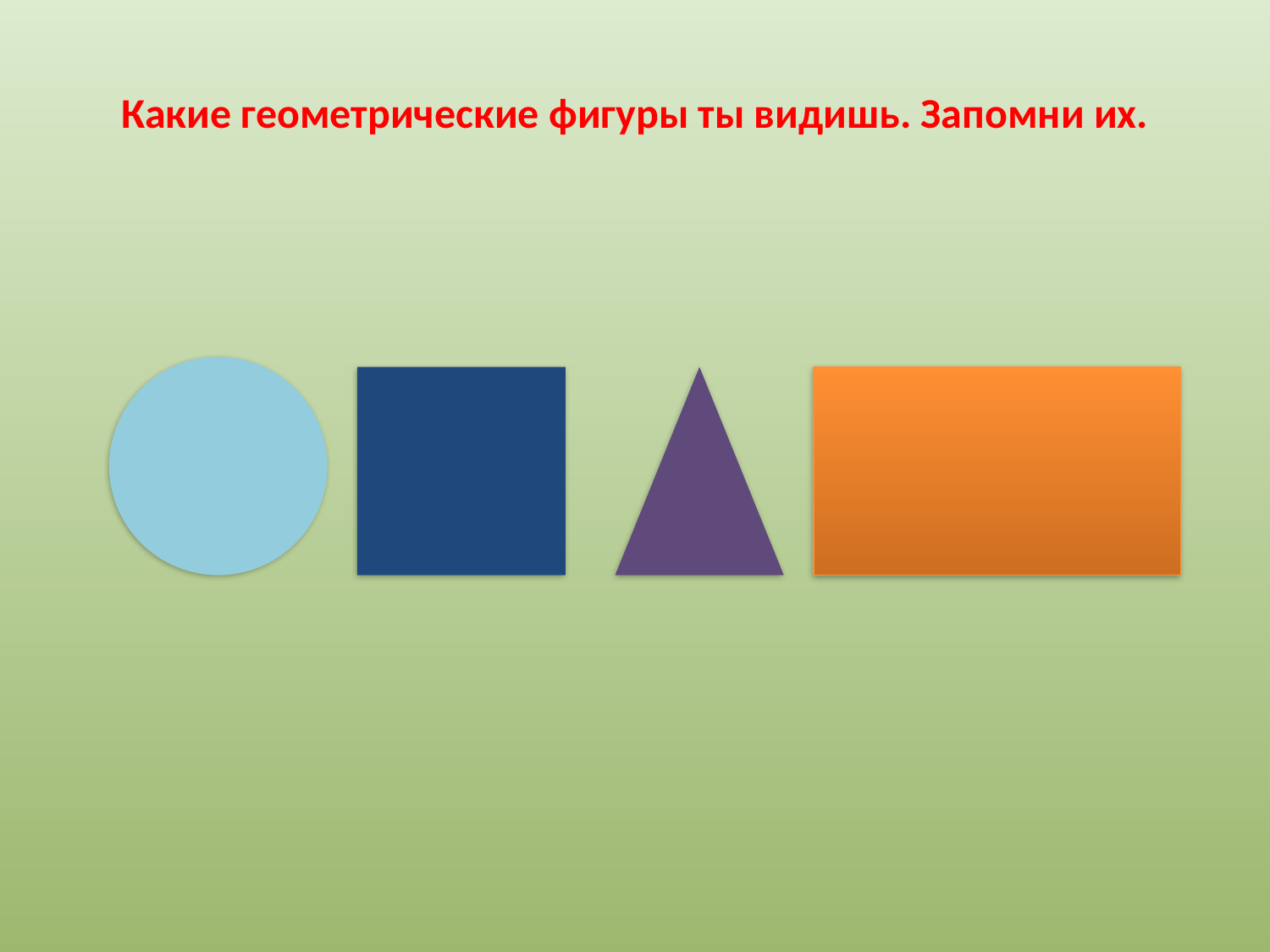

# Какие геометрические фигуры ты видишь. Запомни их.